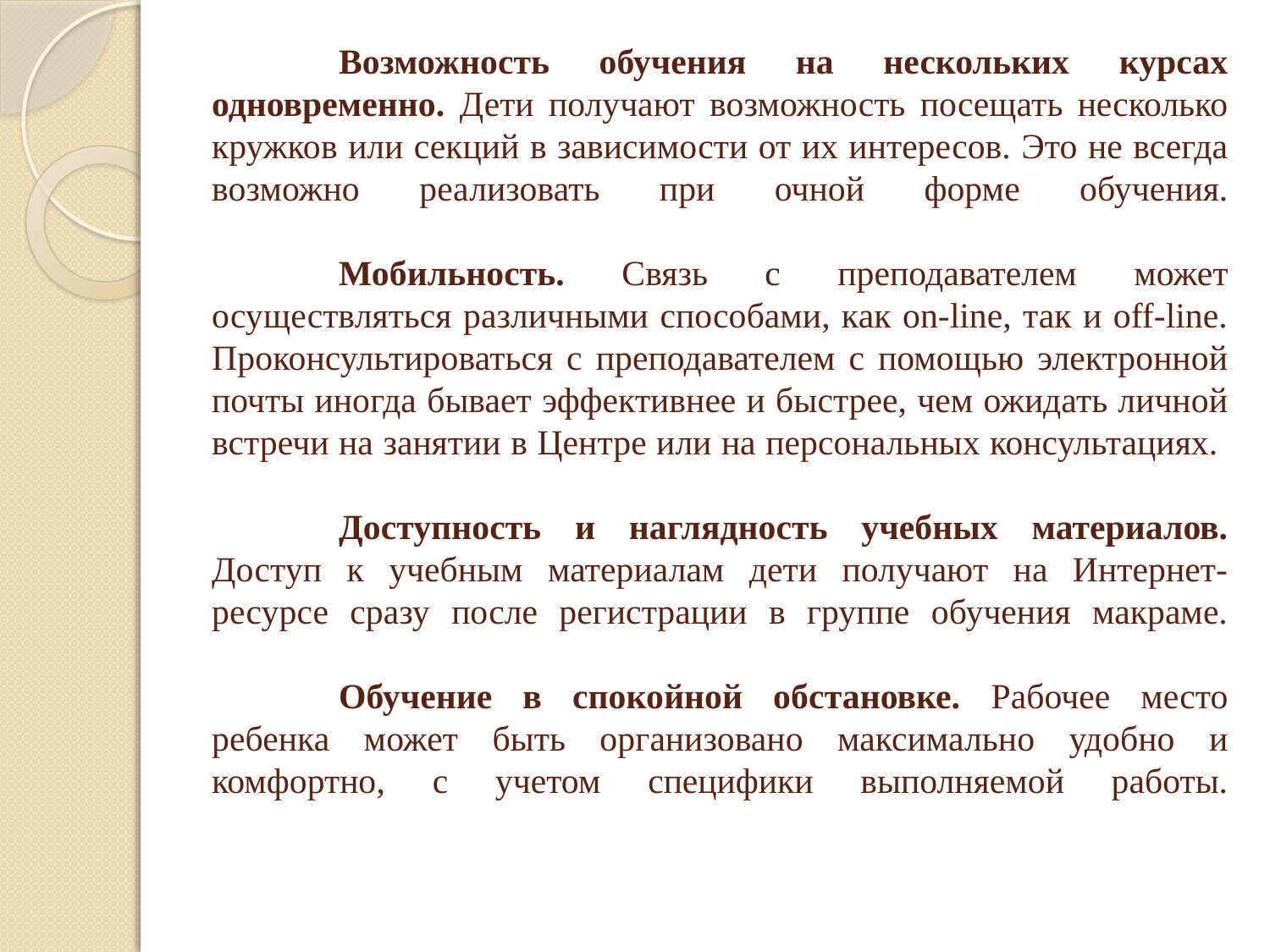

# Возможность обучения на нескольких курсах одновременно. Дети получают возможность посещать несколько кружков или секций в зависимости от их интересов. Это не всегда возможно реализовать при очной форме обучения.   Мобильность. Связь с преподавателем может осуществляться различными способами, как on-line, так и off-line. Проконсультироваться с преподавателем с помощью электронной почты иногда бывает эффективнее и быстрее, чем ожидать личной встречи на занятии в Центре или на персональных консультациях.   Доступность и наглядность учебных материалов. Доступ к учебным материалам дети получают на Интернет-ресурсе сразу после регистрации в группе обучения макраме.   Обучение в спокойной обстановке. Рабочее место ребенка может быть организовано максимально удобно и комфортно, с учетом специфики выполняемой работы.